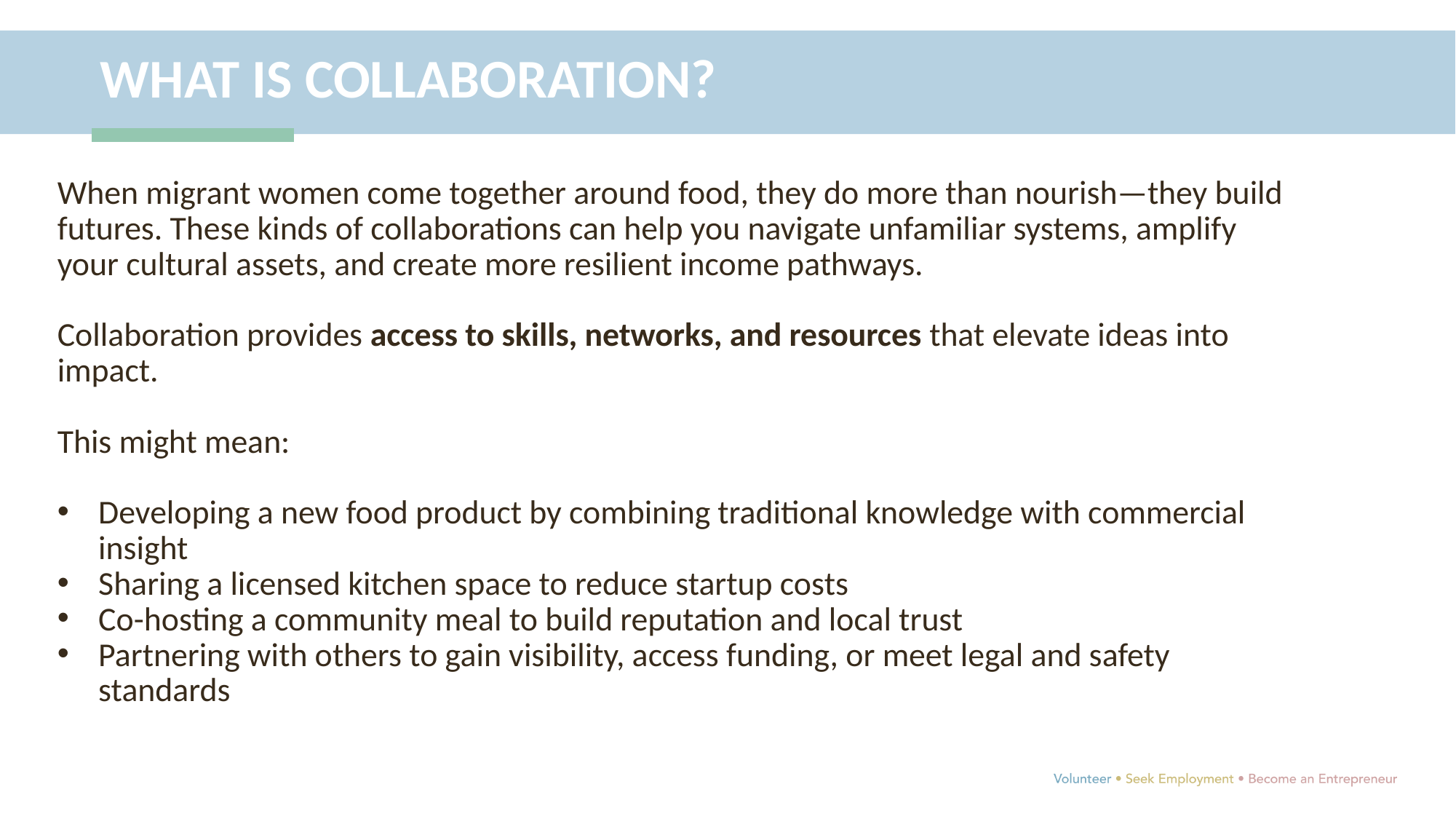

WHAT IS COLLABORATION?
When migrant women come together around food, they do more than nourish—they build futures. These kinds of collaborations can help you navigate unfamiliar systems, amplify your cultural assets, and create more resilient income pathways.

Collaboration provides access to skills, networks, and resources that elevate ideas into impact.

This might mean:

Developing a new food product by combining traditional knowledge with commercial insight
Sharing a licensed kitchen space to reduce startup costs
Co-hosting a community meal to build reputation and local trust
Partnering with others to gain visibility, access funding, or meet legal and safety standards